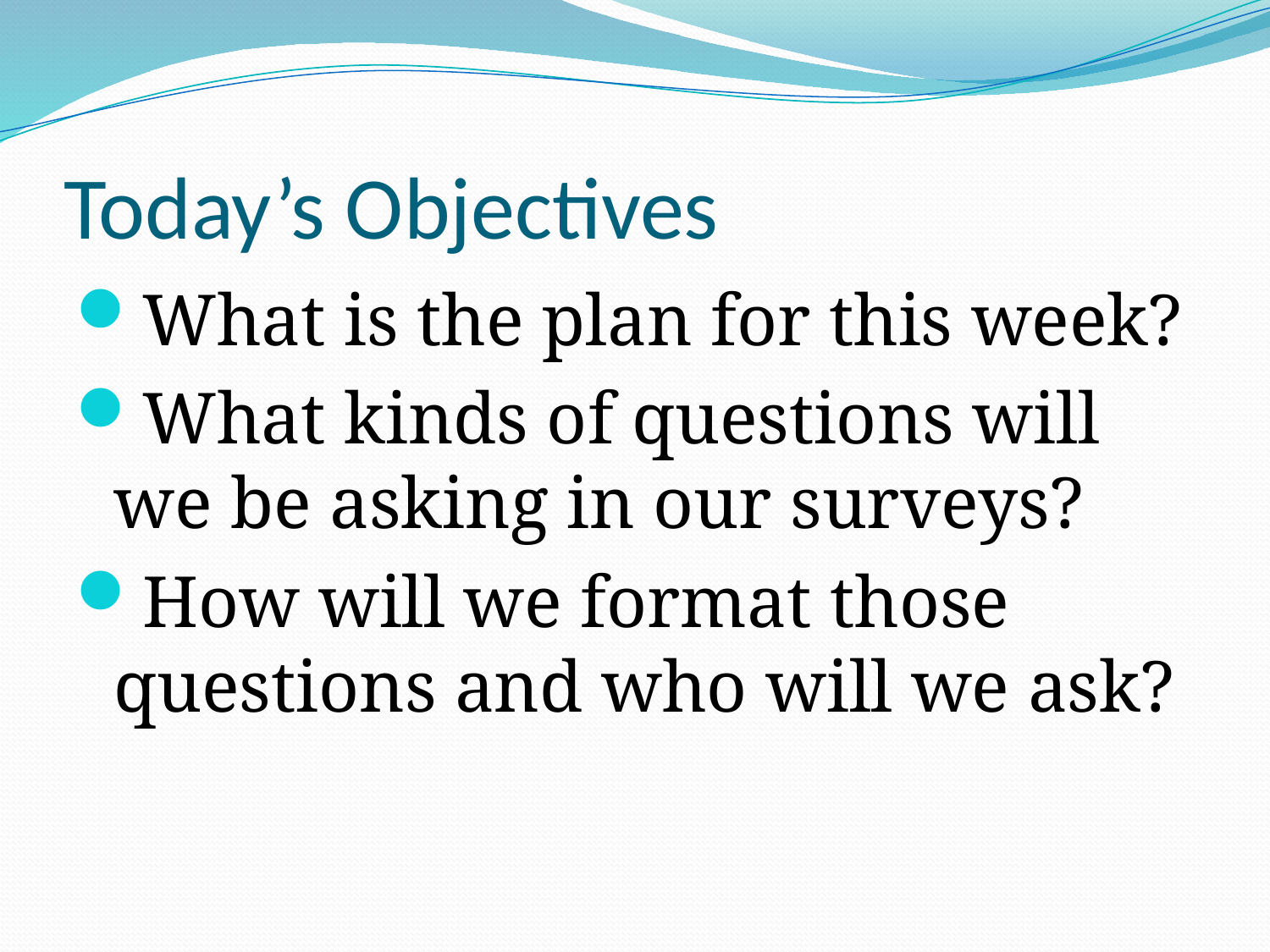

# Today’s Objectives
What is the plan for this week?
What kinds of questions will we be asking in our surveys?
How will we format those questions and who will we ask?